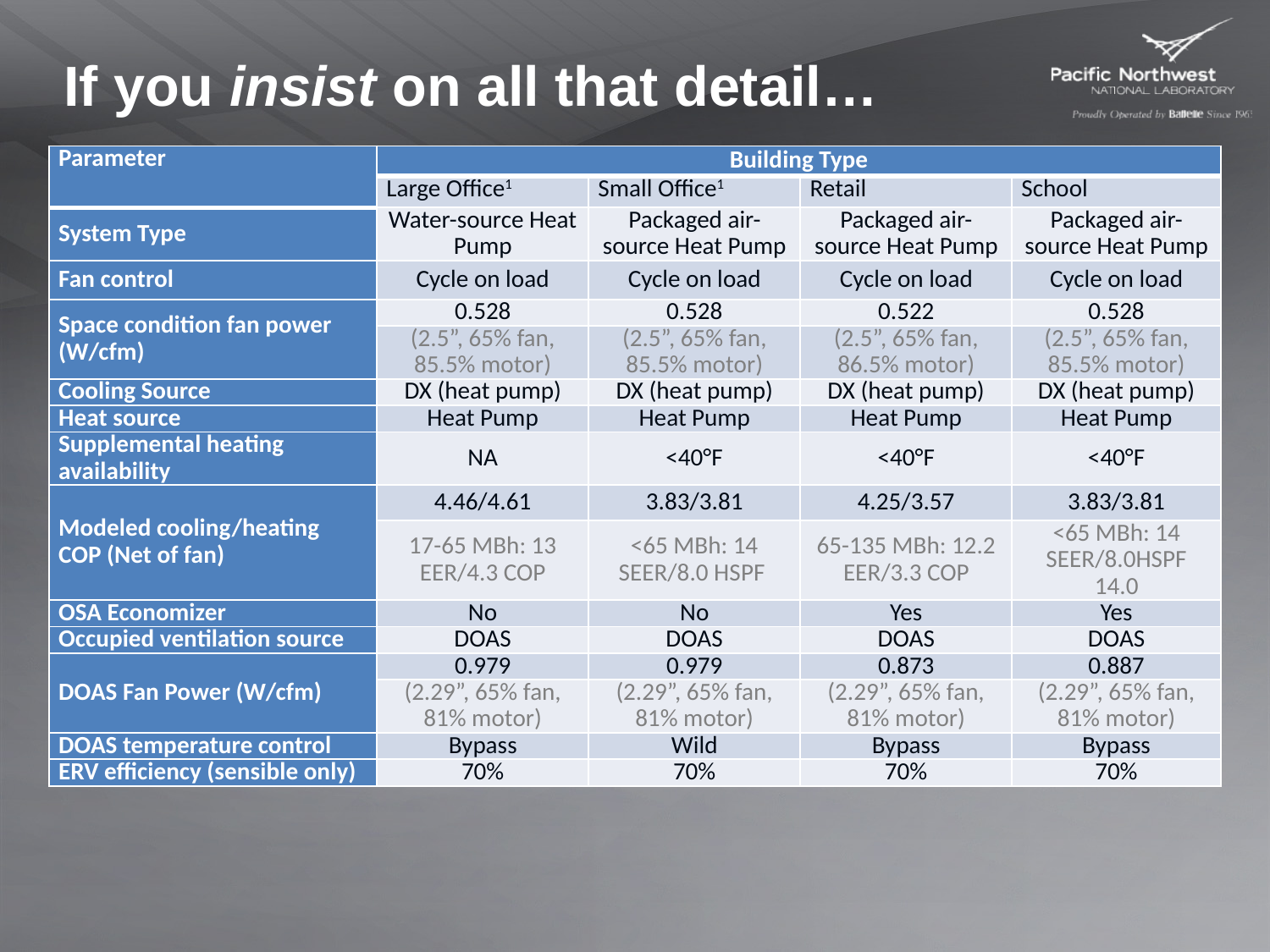

# If you insist on all that detail…
| Parameter | Building Type |  |  |  |
| --- | --- | --- | --- | --- |
|  | Large Office1 | Small Office1 | Retail | School |
| System Type | Water-source Heat Pump | Packaged air-source Heat Pump | Packaged air-source Heat Pump | Packaged air-source Heat Pump |
| Fan control | Cycle on load | Cycle on load | Cycle on load | Cycle on load |
| Space condition fan power (W/cfm) | 0.528 | 0.528 | 0.522 | 0.528 |
|  | (2.5”, 65% fan, 85.5% motor) | (2.5”, 65% fan, 85.5% motor) | (2.5”, 65% fan, 86.5% motor) | (2.5”, 65% fan, 85.5% motor) |
| Cooling Source | DX (heat pump) | DX (heat pump) | DX (heat pump) | DX (heat pump) |
| Heat source | Heat Pump | Heat Pump | Heat Pump | Heat Pump |
| Supplemental heating availability | NA | <40°F | <40°F | <40°F |
| Modeled cooling/heating COP (Net of fan) | 4.46/4.61 | 3.83/3.81 | 4.25/3.57 | 3.83/3.81 |
|  | 17-65 MBh: 13 EER/4.3 COP | <65 MBh: 14 SEER/8.0 HSPF | 65-135 MBh: 12.2 EER/3.3 COP | <65 MBh: 14 SEER/8.0HSPF 14.0 |
| OSA Economizer | No | No | Yes | Yes |
| Occupied ventilation source | DOAS | DOAS | DOAS | DOAS |
| DOAS Fan Power (W/cfm) | 0.979 | 0.979 | 0.873 | 0.887 |
|  | (2.29”, 65% fan, 81% motor) | (2.29”, 65% fan, 81% motor) | (2.29”, 65% fan, 81% motor) | (2.29”, 65% fan, 81% motor) |
| DOAS temperature control | Bypass | Wild | Bypass | Bypass |
| ERV efficiency (sensible only) | 70% | 70% | 70% | 70% |